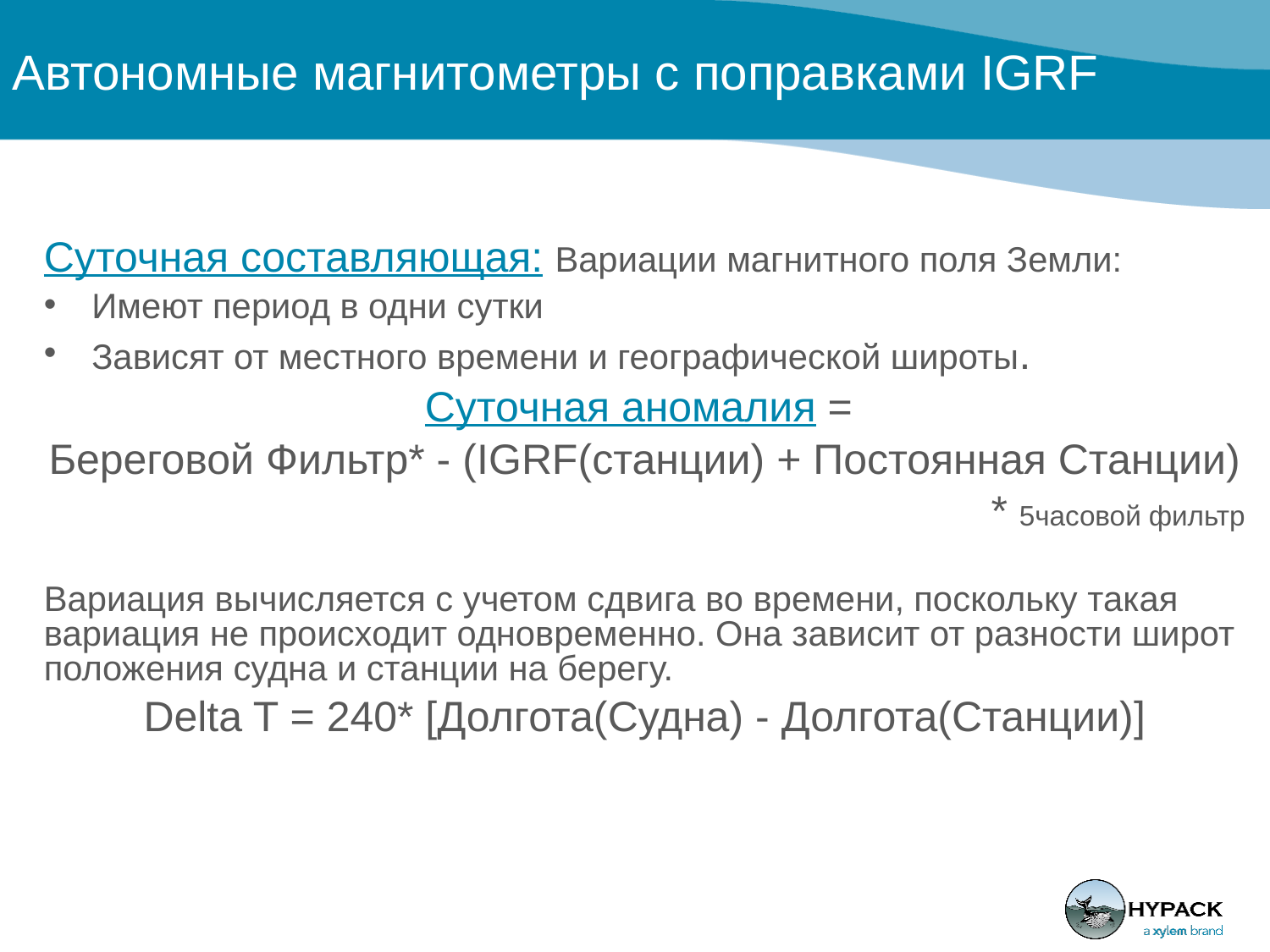

Автономные магнитометры с поправками IGRF
Суточная составляющая: Вариации магнитного поля Земли:
Имеют период в одни сутки
Зависят от местного времени и географической широты.
Суточная аномалия =
Береговой Фильтр* - (IGRF(станции) + Постоянная Станции)
* 5часовой фильтр

Вариация вычисляется с учетом сдвига во времени, поскольку такая вариация не происходит одновременно. Она зависит от разности широт положения судна и станции на берегу.
Delta T = 240* [Долгота(Судна) - Долгота(Станции)]